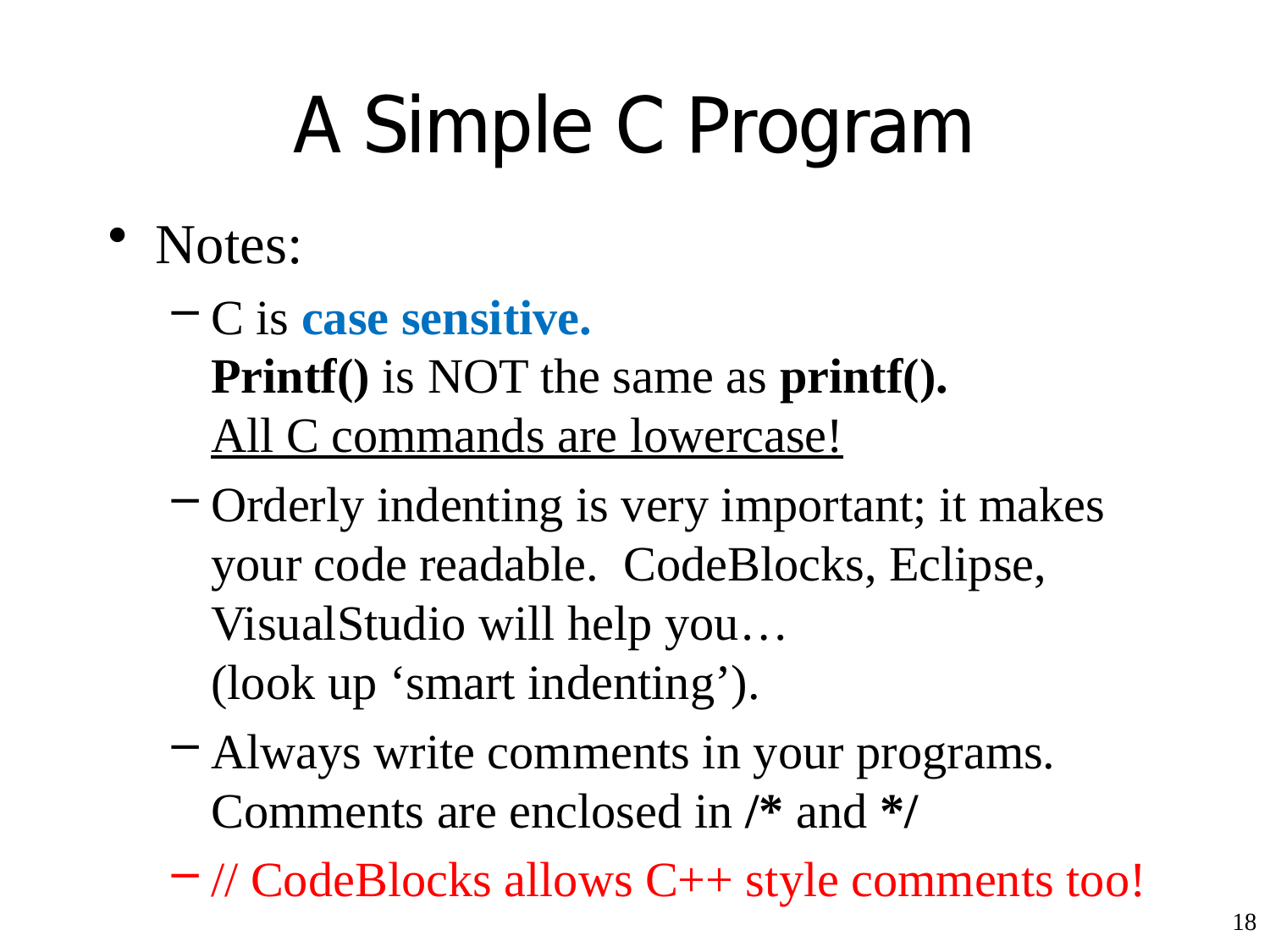

# A Simple C Program
Notes:
C is case sensitive.
Printf() is NOT the same as printf().
All C commands are lowercase!
Orderly indenting is very important; it makes your code readable.  CodeBlocks, Eclipse, VisualStudio will help you…
(look up ‘smart indenting’).
Always write comments in your programs. Comments are enclosed in /* and */
// CodeBlocks allows C++ style comments too!
18